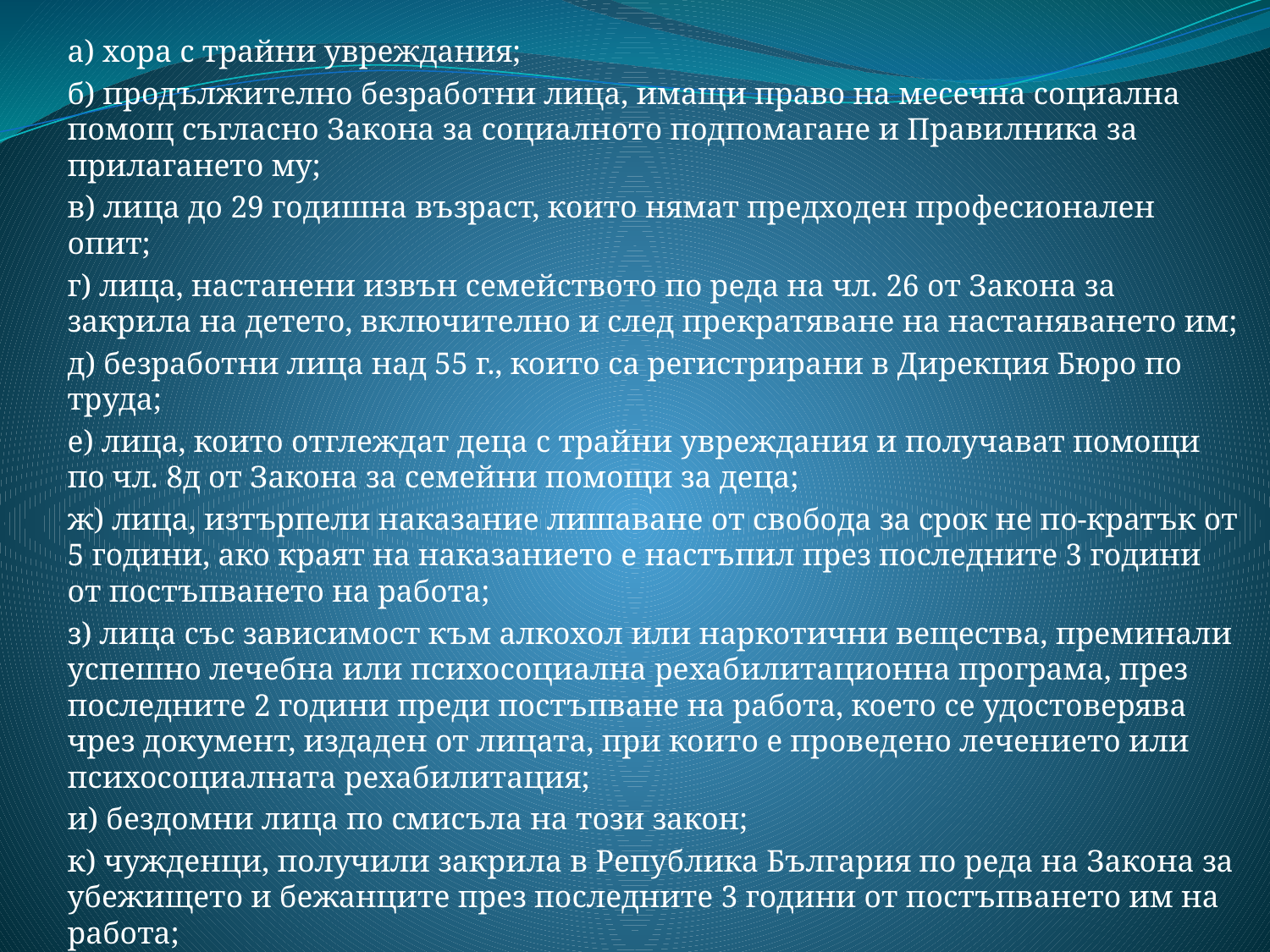

а) хора с трайни увреждания;
б) продължително безработни лица, имащи право на месечна социална помощ съгласно Закона за социалното подпомагане и Правилника за прилагането му;
в) лица до 29 годишна възраст, които нямат предходен професионален опит;
г) лица, настанени извън семейството по реда на чл. 26 от Закона за закрила на детето, включително и след прекратяване на настаняването им;
д) безработни лица над 55 г., които са регистрирани в Дирекция Бюро по труда;
е) лица, които отглеждат деца с трайни увреждания и получават помощи по чл. 8д от Закона за семейни помощи за деца;
ж) лица, изтърпели наказание лишаване от свобода за срок не по-кратък от 5 години, ако краят на наказанието е настъпил през последните 3 години от постъпването на работа;
з) лица със зависимост към алкохол или наркотични вещества, преминали успешно лечебна или психосоциална рехабилитационна програма, през последните 2 години преди постъпване на работа, което се удостоверява чрез документ, издаден от лицата, при които е проведено лечението или психосоциалната рехабилитация;
и) бездомни лица по смисъла на този закон;
к) чужденци, получили закрила в Република България по реда на Закона за убежището и бежанците през последните 3 години от постъпването им на работа;
л) лица, получили статут на специална закрила по реда на Закона за борба с трафика на хора;
м) лица, пострадали от домашно насилие по смисъла на Закона за защита от домашното насилие.